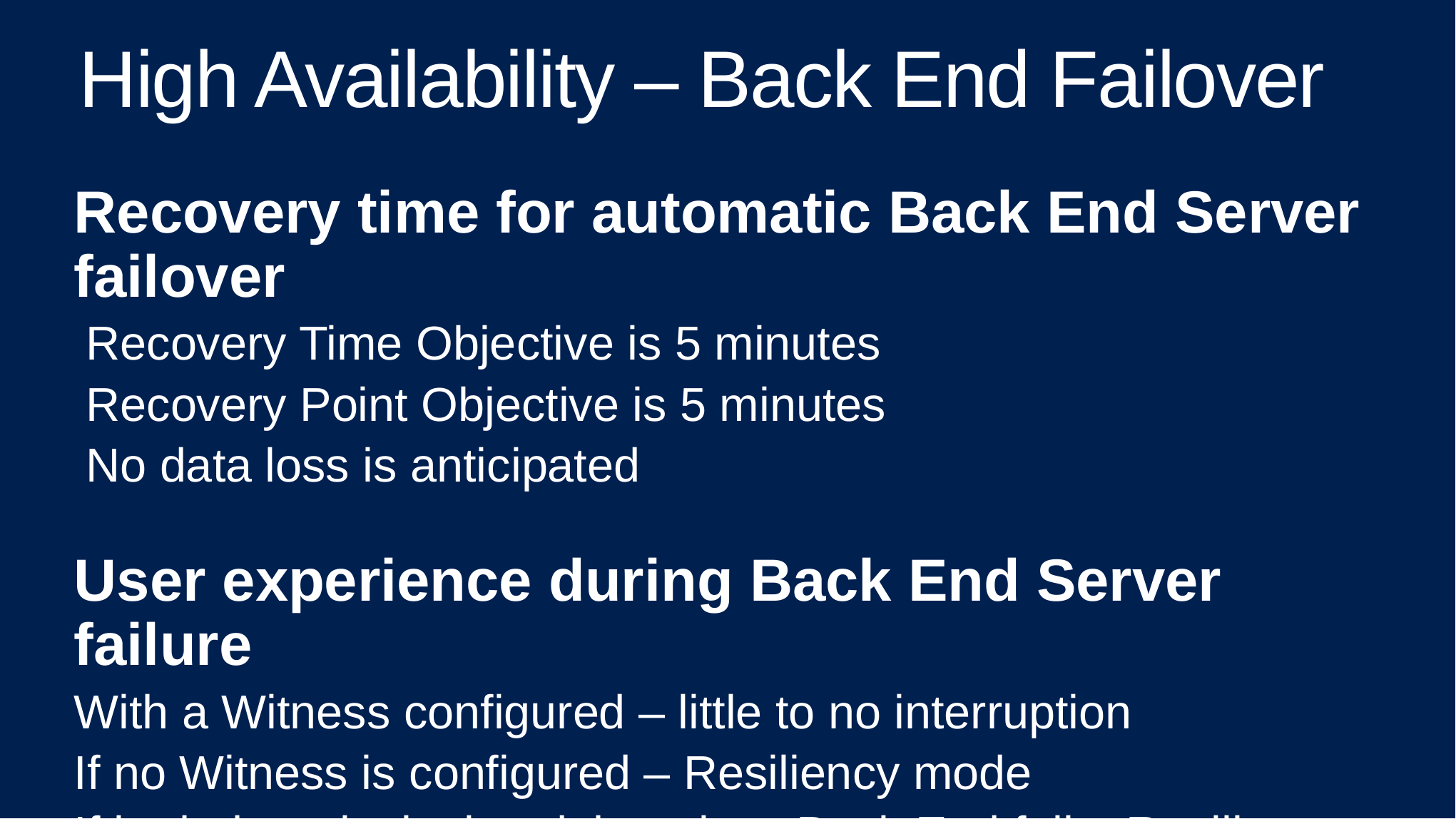

# High Availability – Back End Failover
Recovery time for automatic Back End Server failover
Recovery Time Objective is 5 minutes
Recovery Point Objective is 5 minutes
No data loss is anticipated

User experience during Back End Server failure
With a Witness configured – little to no interruption
If no Witness is configured – Resiliency mode
If both the principal and the mirror Back End fail – Resiliency mode